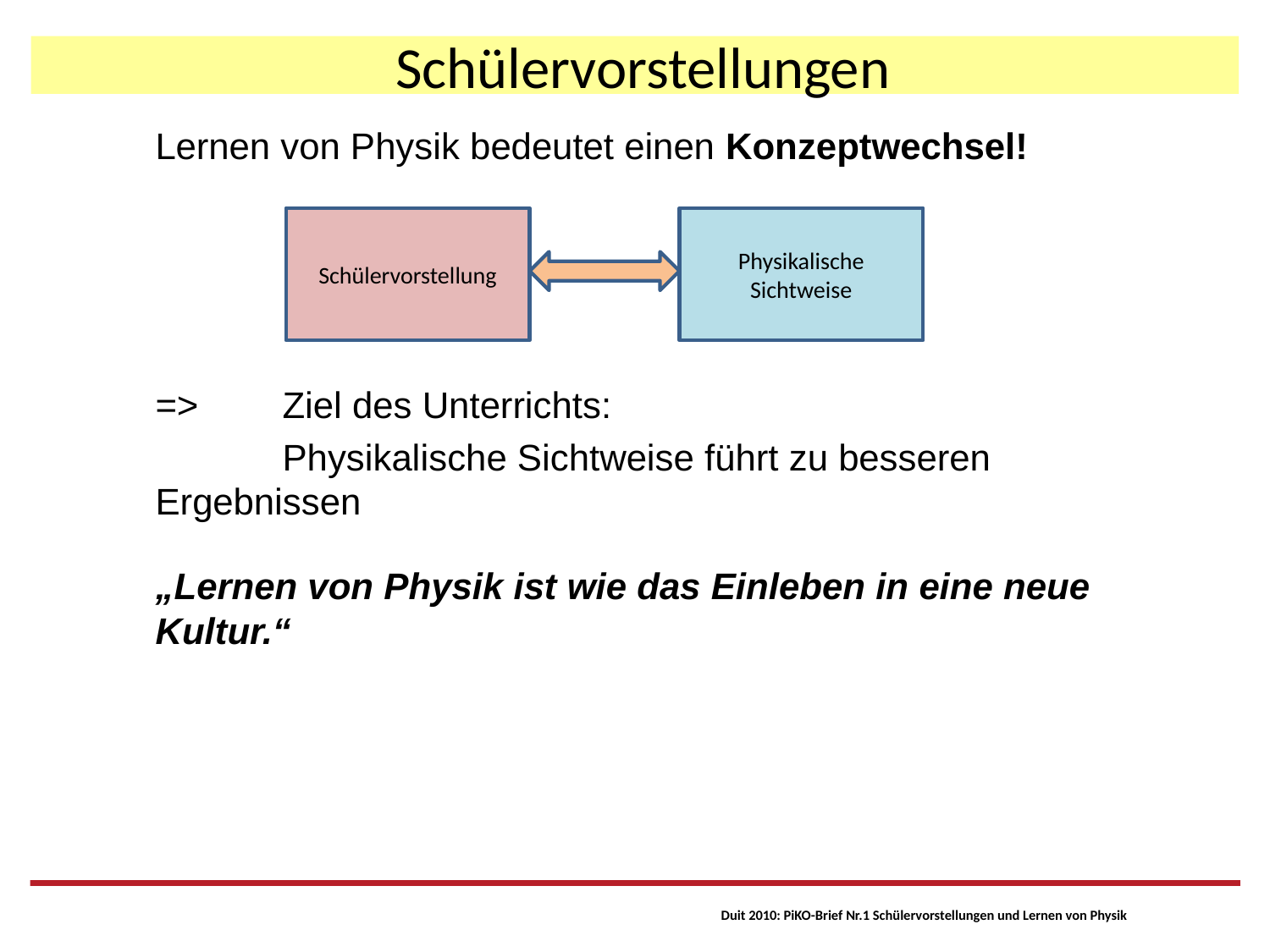

# Schülervorstellungen
Lernen von Physik bedeutet einen Konzeptwechsel!

=> 	Ziel des Unterrichts:
	Physikalische Sichtweise führt zu besseren 	Ergebnissen

„Lernen von Physik ist wie das Einleben in eine neue Kultur.“

Schülervorstellung
Physikalische Sichtweise

Duit 2010: PiKO-Brief Nr.1 Schülervorstellungen und Lernen von Physik